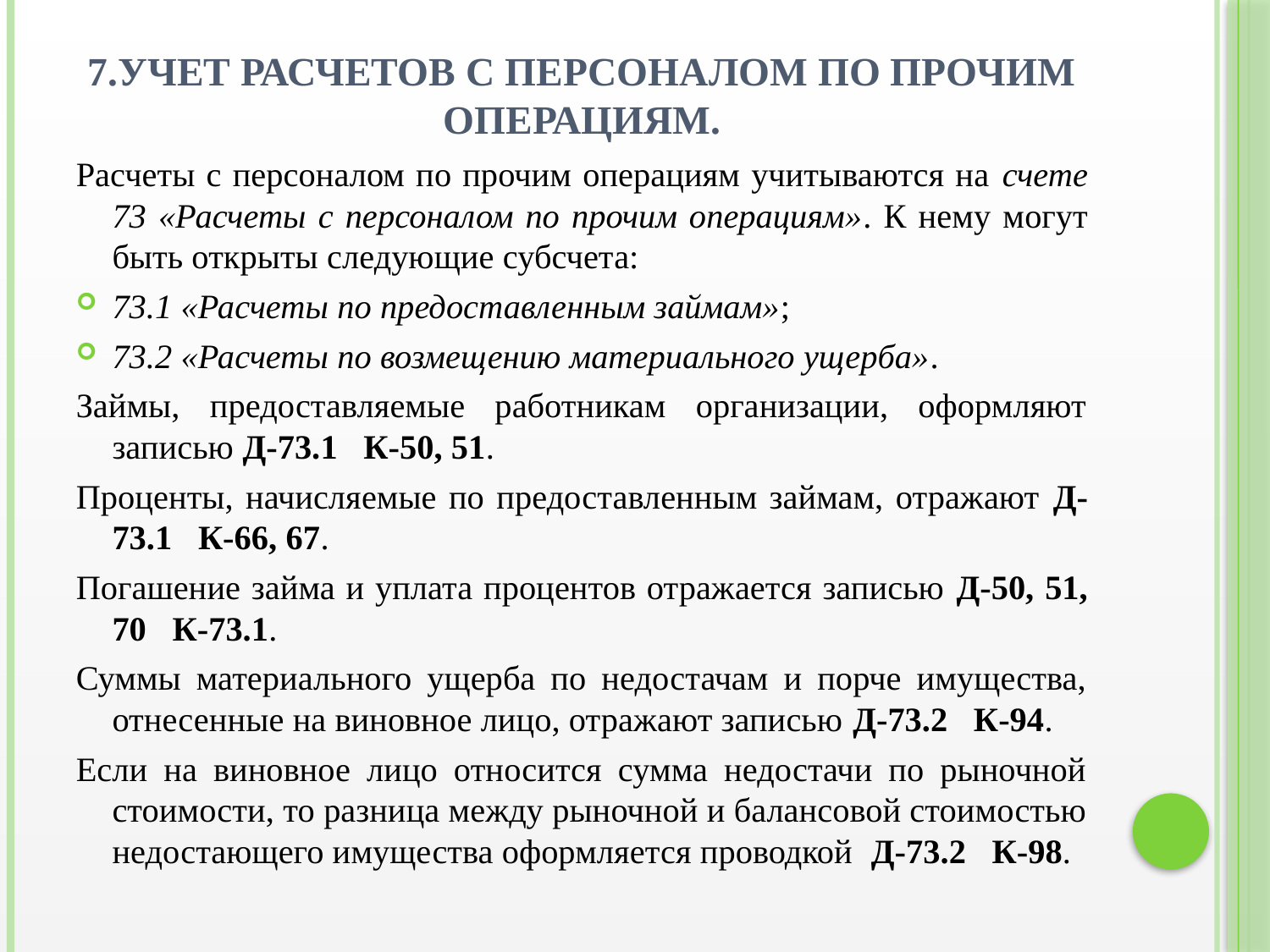

# 7.Учет расчетов с персоналом по прочим операциям.
Расчеты с персоналом по прочим операциям учитываются на счете 73 «Расчеты с персоналом по прочим операциям». К нему могут быть открыты следующие субсчета:
73.1 «Расчеты по предоставленным займам»;
73.2 «Расчеты по возмещению материального ущерба».
Займы, предоставляемые работникам организации, оформляют записью Д-73.1   К-50, 51.
Проценты, начисляемые по предоставленным займам, отражают Д-73.1   К-66, 67.
Погашение займа и уплата процентов отражается записью Д-50, 51, 70   К-73.1.
Суммы материального ущерба по недостачам и порче имущества, отнесенные на виновное лицо, отражают записью Д-73.2   К-94.
Если на виновное лицо относится сумма недостачи по рыночной стоимости, то разница между рыночной и балансовой стоимостью недостающего имущества оформляется проводкой  Д-73.2   К-98.